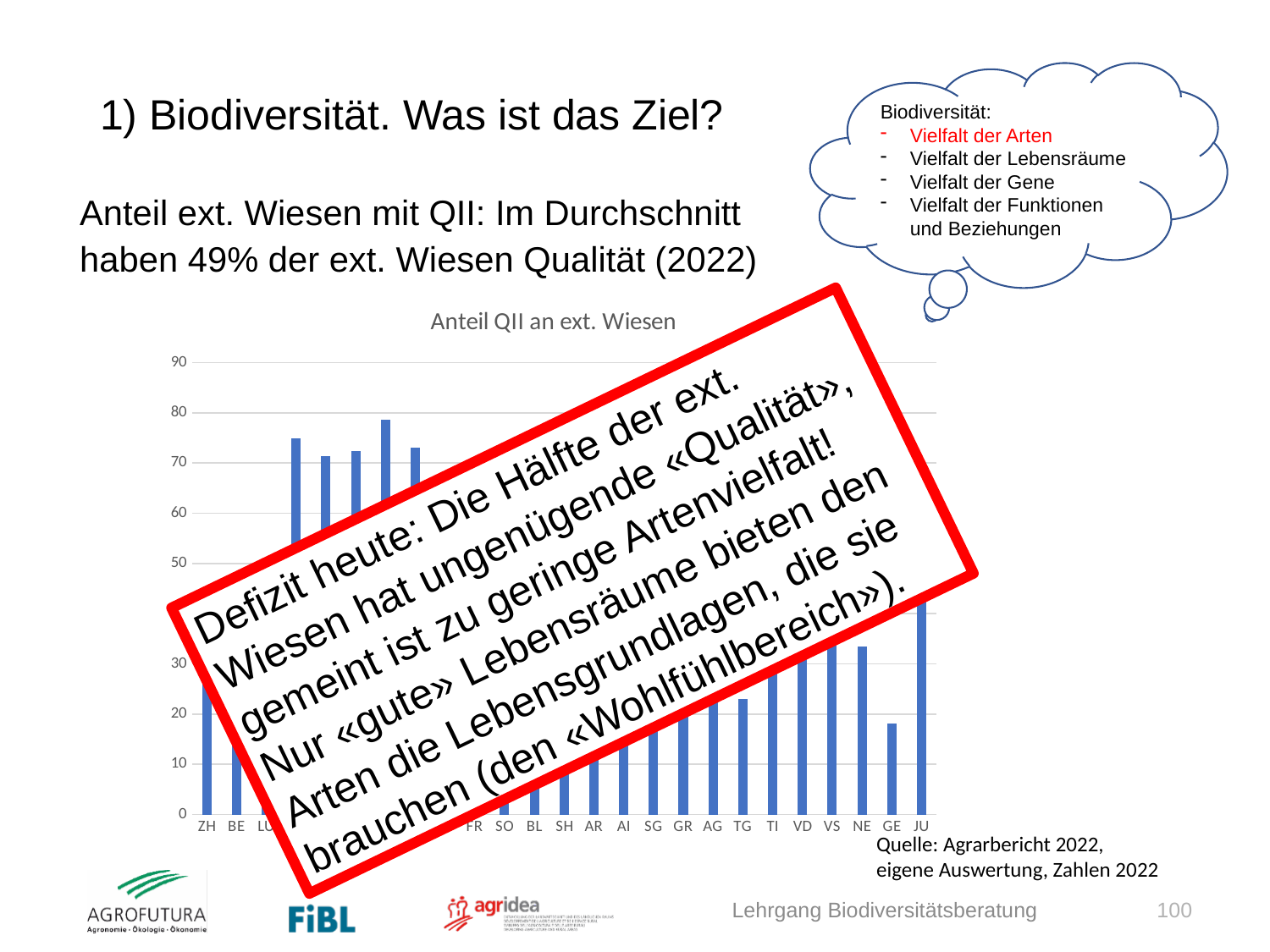

Biodiversität:
Vielfalt der Arten
Vielfalt der Lebensräume
Vielfalt der Gene
Vielfalt der Funktionen und Beziehungen
# 1) Biodiversität. Was ist das Ziel?
Anteil ext. Wiesen mit QII: Im Durchschnitt haben 49% der ext. Wiesen Qualität (2022)

### Chart:

| Category | Anteil QII an ext. Wiesen |
|---|---|
| ZH | 38.59111791730475 |
| BE | 40.01637879690292 |
| LU | 42.08824955551964 |
| UR | 75.0 |
| SZ | 71.46417445482867 |
| OW | 72.4304715840387 |
| NW | 78.57142857142857 |
| GL | 73.01075268817205 |
| ZG | 45.61664190193165 |
| FR | 25.577557755775576 |
| SO | 42.5388449135151 |
| BL | 63.1924882629108 |
| SH | 65.6596794081381 |
| AR | 43.93939393939394 |
| AI | 40.71146245059288 |
| SG | 35.84819387288523 |
| GR | 75.3634681469733 |
| AG | 55.232112762371685 |
| TG | 22.978855721393035 |
| TI | 47.689625108979946 |
| VD | 35.5823199251637 |
| VS | 48.63481228668942 |
| NE | 33.50668647845468 |
| GE | 18.100558659217878 |
| JU | 43.13421256788208 |
Defizit heute: Die Hälfte der ext. Wiesen hat ungenügende «Qualität», gemeint ist zu geringe Artenvielfalt! Nur «gute» Lebensräume bieten den Arten die Lebensgrundlagen, die sie brauchen (den «Wohlfühlbereich»).
Quelle: Agrarbericht 2022, eigene Auswertung, Zahlen 2022
Lehrgang Biodiversitätsberatung
100